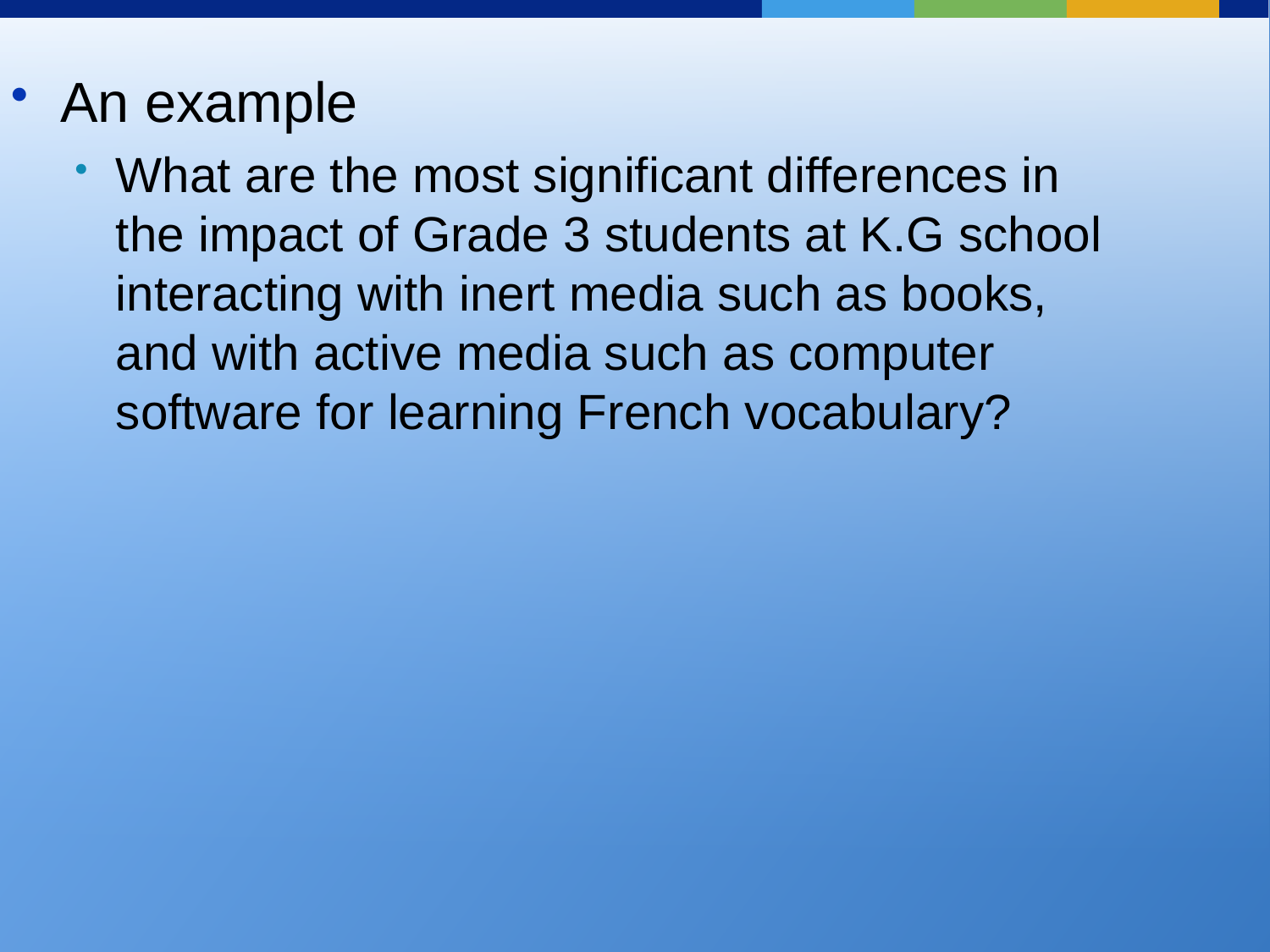

An example
What are the most significant differences in the impact of Grade 3 students at K.G school interacting with inert media such as books, and with active media such as computer software for learning French vocabulary?